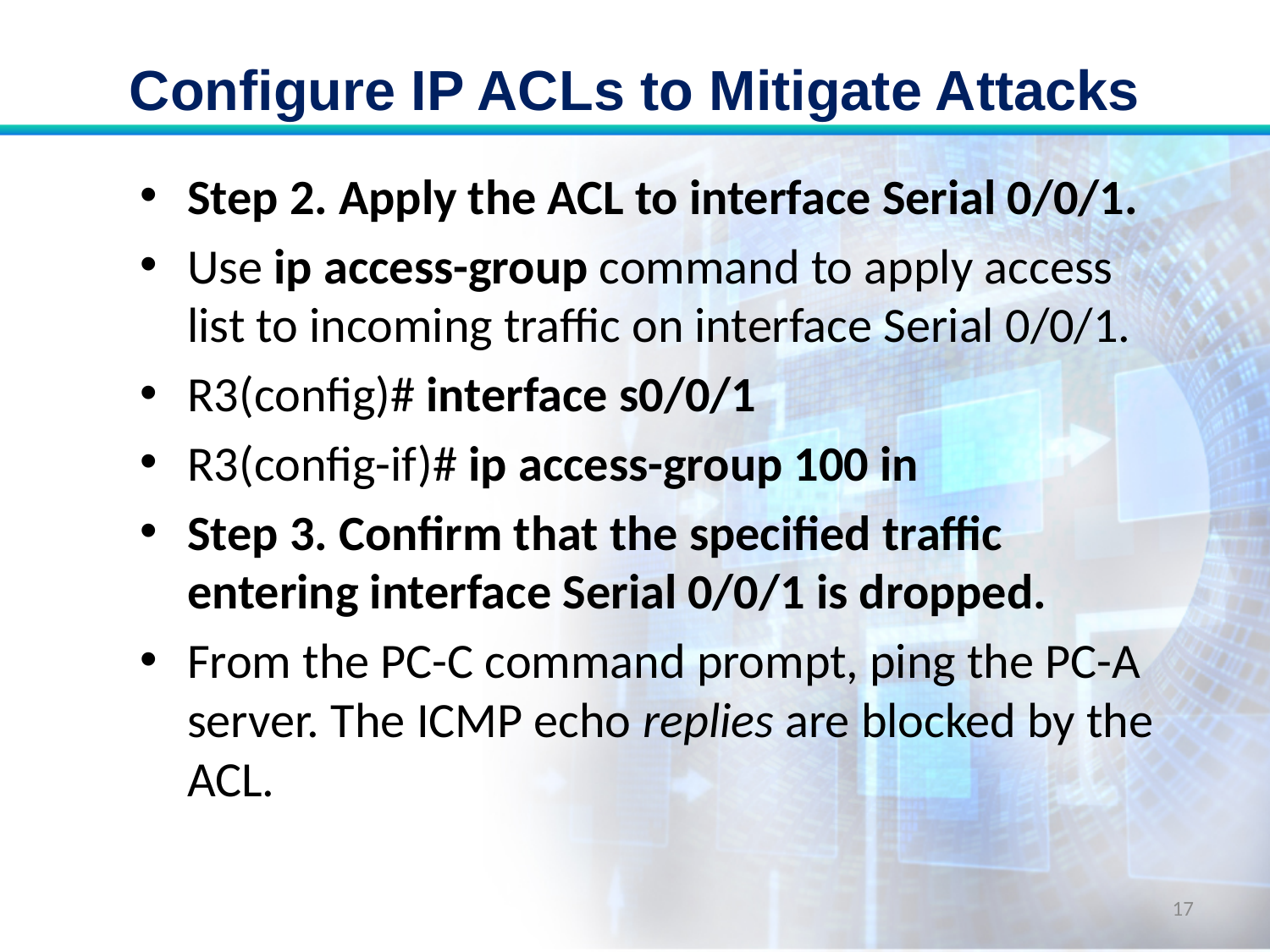

# Configure IP ACLs to Mitigate Attacks
Step 2. Apply the ACL to interface Serial 0/0/1.
Use ip access-group command to apply access list to incoming traffic on interface Serial 0/0/1.
R3(config)# interface s0/0/1
R3(config-if)# ip access-group 100 in
Step 3. Confirm that the specified traffic entering interface Serial 0/0/1 is dropped.
From the PC-C command prompt, ping the PC-A server. The ICMP echo replies are blocked by the ACL.
17